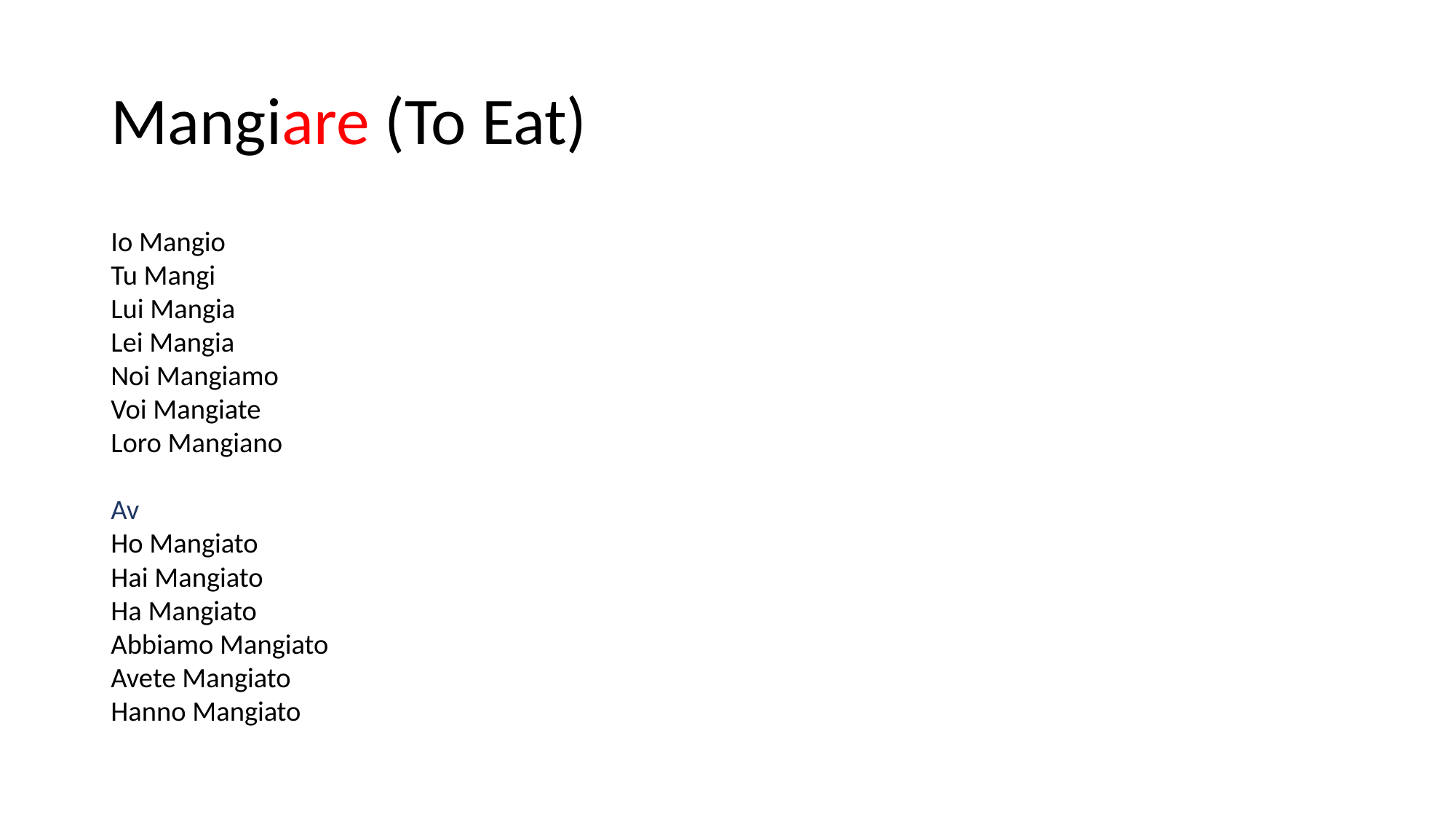

# Mangiare (To Eat)
Io Mangio
Tu Mangi
Lui Mangia
Lei Mangia
Noi Mangiamo
Voi Mangiate
Loro Mangiano

Av
Ho Mangiato
Hai Mangiato
Ha Mangiato
Abbiamo Mangiato
Avete Mangiato
Hanno Mangiato